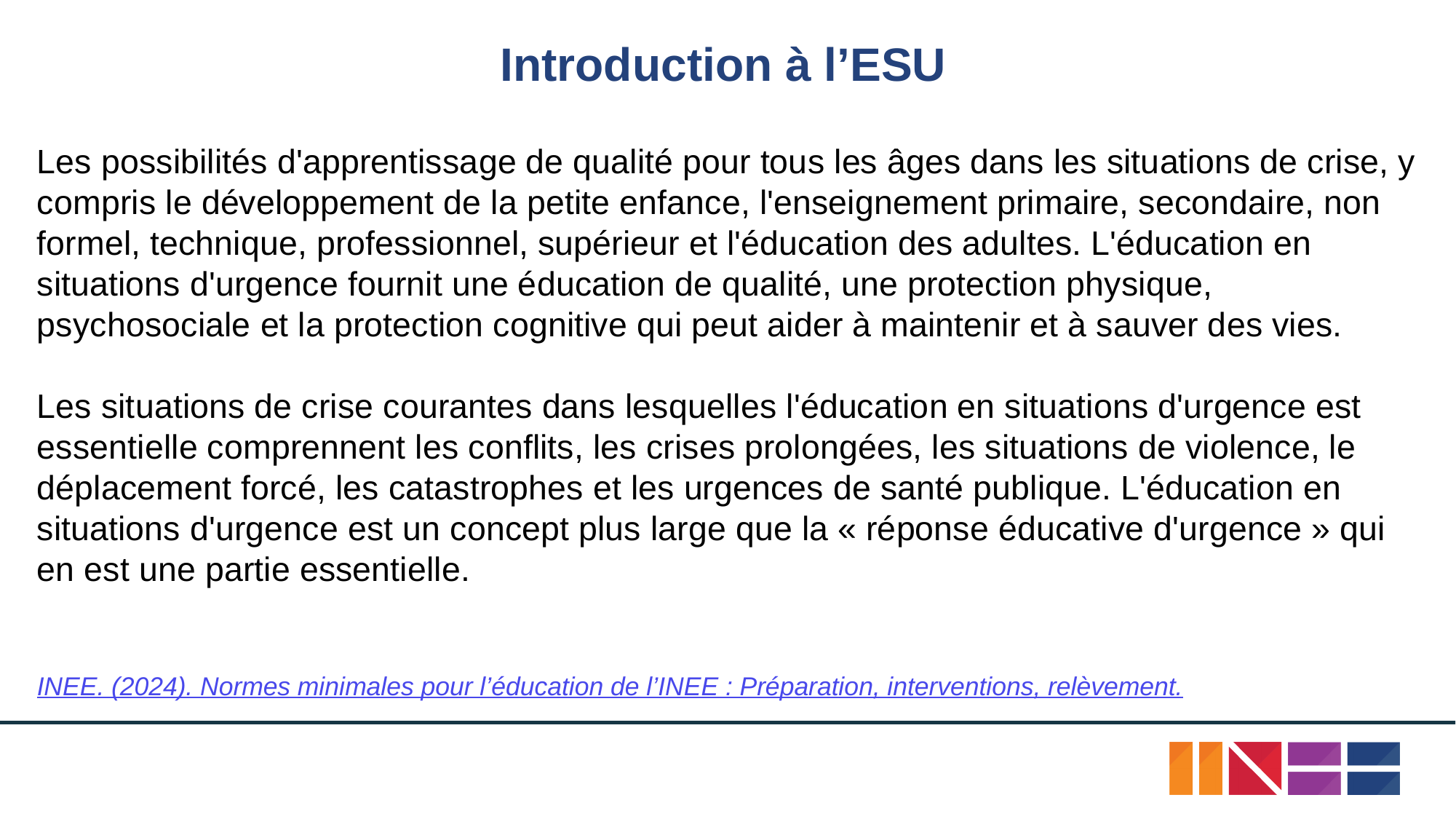

# Introduction à l’ESU
Les possibilités d'apprentissage de qualité pour tous les âges dans les situations de crise, y compris le développement de la petite enfance, l'enseignement primaire, secondaire, non formel, technique, professionnel, supérieur et l'éducation des adultes. L'éducation en situations d'urgence fournit une éducation de qualité, une protection physique, psychosociale et la protection cognitive qui peut aider à maintenir et à sauver des vies.

Les situations de crise courantes dans lesquelles l'éducation en situations d'urgence est essentielle comprennent les conflits, les crises prolongées, les situations de violence, le déplacement forcé, les catastrophes et les urgences de santé publique. L'éducation en situations d'urgence est un concept plus large que la « réponse éducative d'urgence » qui en est une partie essentielle.

INEE. (2024). Normes minimales pour l’éducation de l’INEE : Préparation, interventions, relèvement.